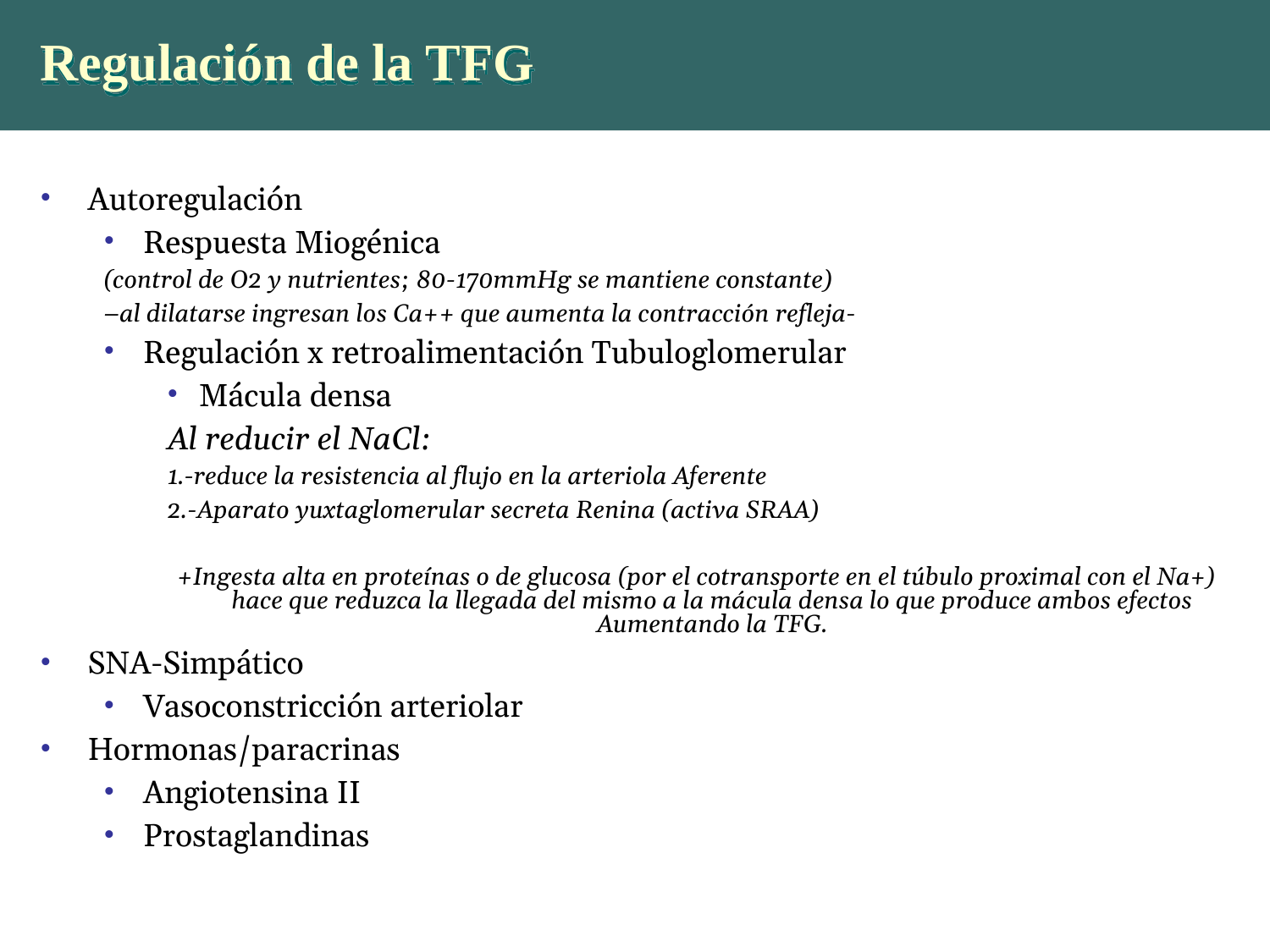

Regulación de la TFG
Autoregulación
Respuesta Miogénica
(control de O2 y nutrientes; 80-170mmHg se mantiene constante)
–al dilatarse ingresan los Ca++ que aumenta la contracción refleja-
Regulación x retroalimentación Tubuloglomerular
Mácula densa
Al reducir el NaCl:
1.-reduce la resistencia al flujo en la arteriola Aferente
2.-Aparato yuxtaglomerular secreta Renina (activa SRAA)

+Ingesta alta en proteínas o de glucosa (por el cotransporte en el túbulo proximal con el Na+) hace que reduzca la llegada del mismo a la mácula densa lo que produce ambos efectos Aumentando la TFG.
SNA-Simpático
Vasoconstricción arteriolar
Hormonas/paracrinas
Angiotensina II
Prostaglandinas